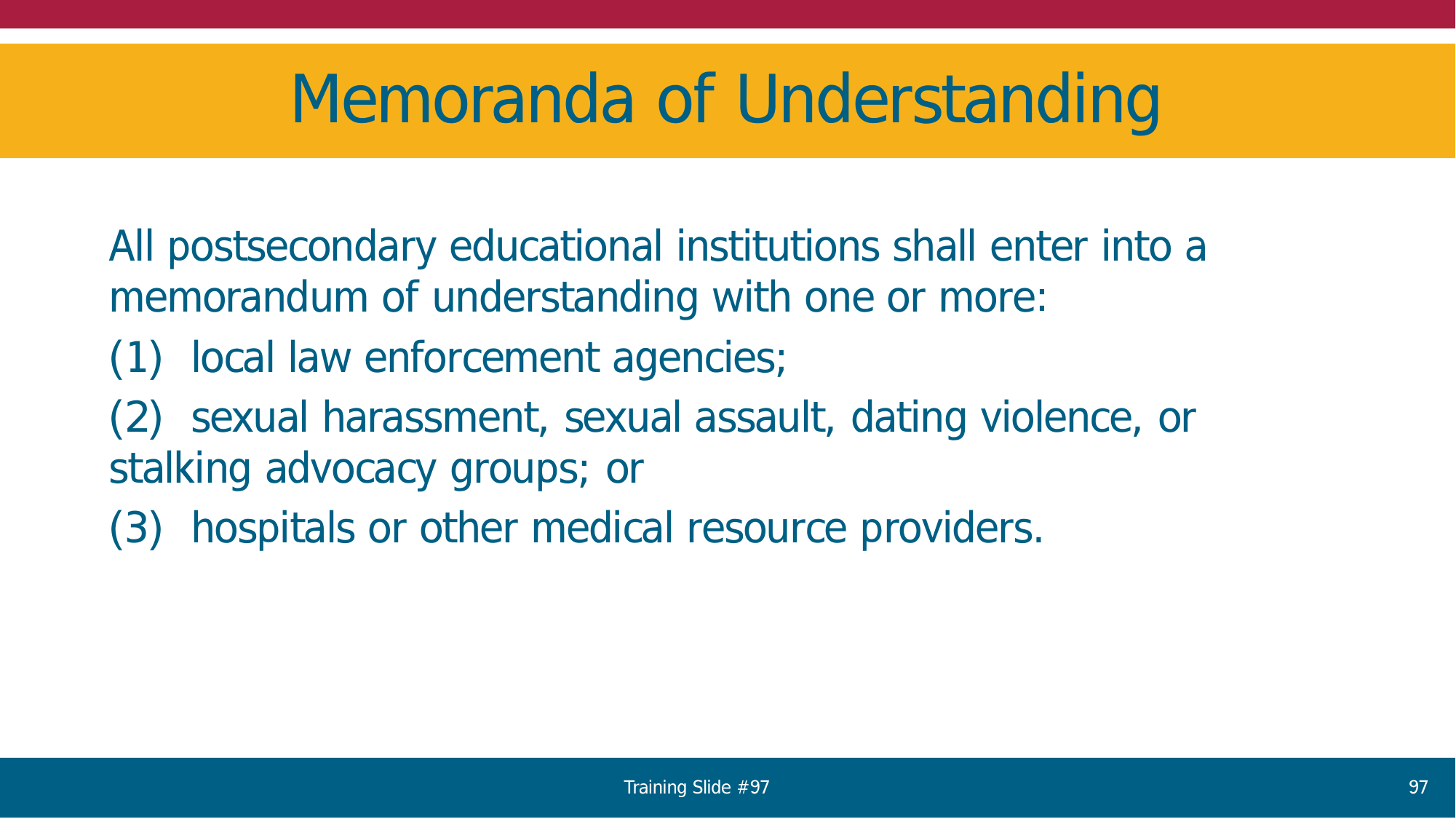

# Memoranda of Understanding
All postsecondary educational institutions shall enter into a memorandum of understanding with one or more:
(1)  local law enforcement agencies;
(2)  sexual harassment, sexual assault, dating violence, or stalking advocacy groups; or
(3)  hospitals or other medical resource providers.

Training Slide #97
97